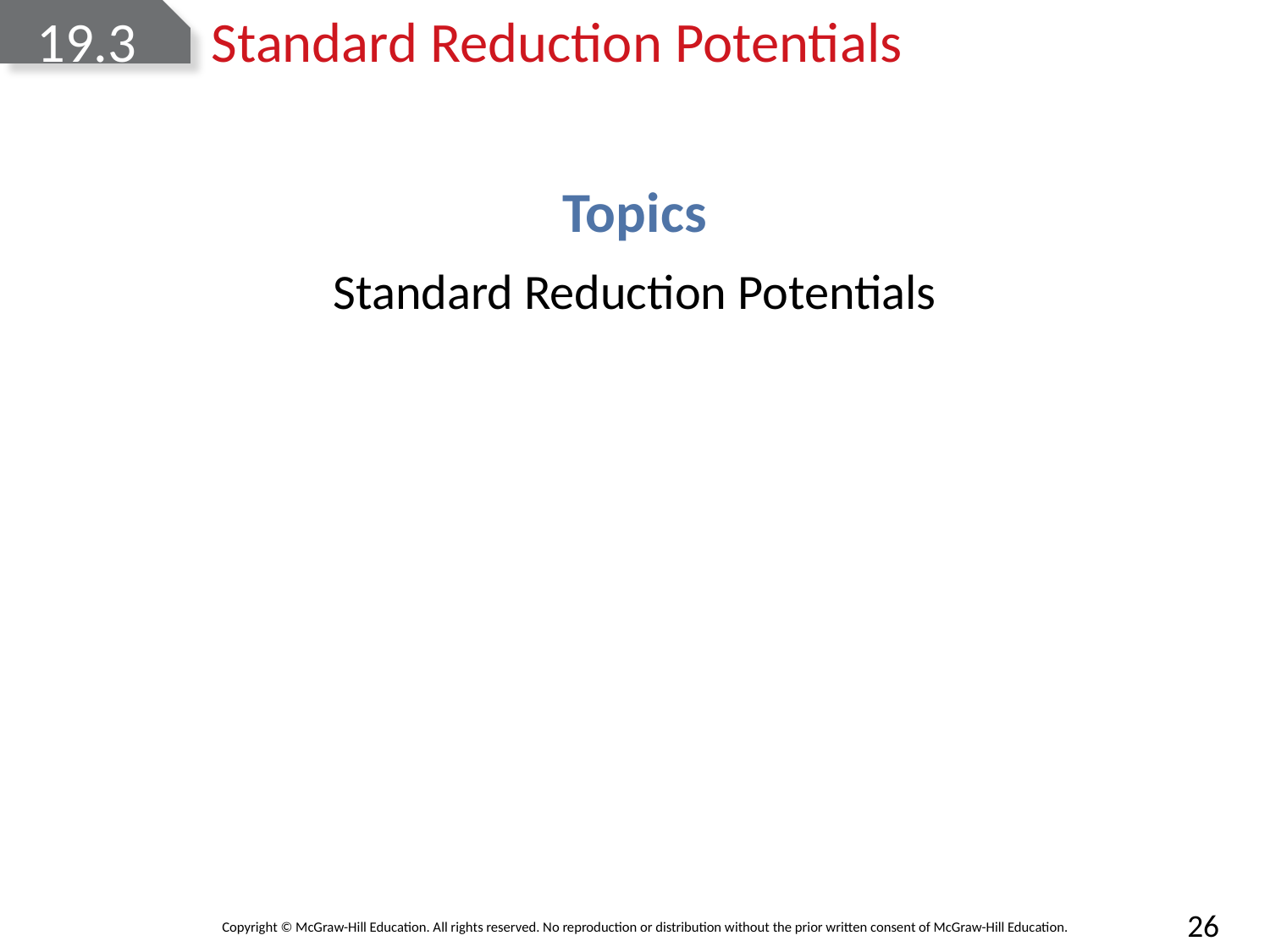

# 19.3	Standard Reduction Potentials
Topics
Standard Reduction Potentials